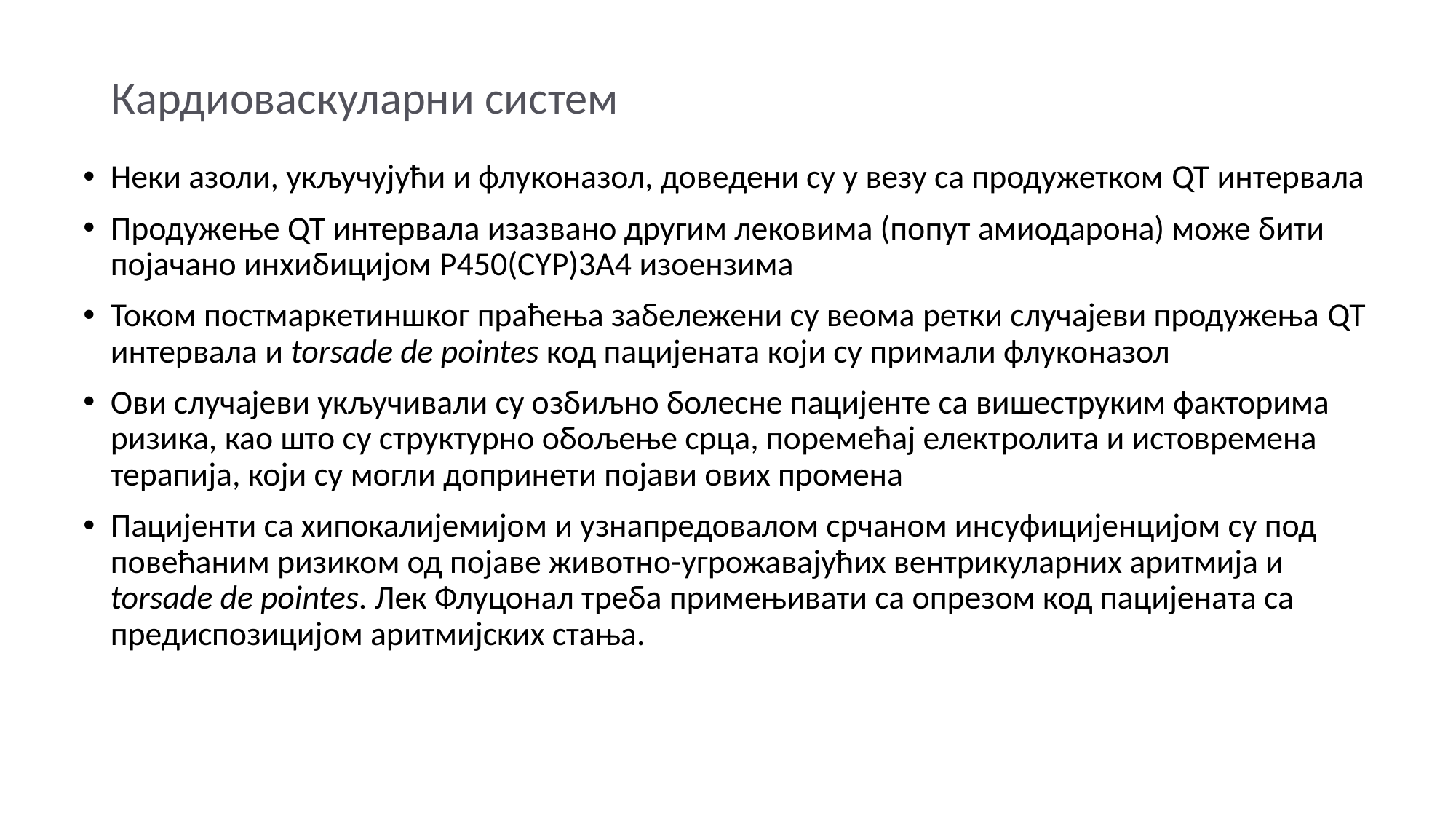

# Кардиоваскуларни систем
Неки азоли, укључујући и флуконазол, доведени су у везу са продужетком QT интервала
Продужење QT интервала изазвано другим лековима (попут амиодарона) може бити појачано инхибицијом P450(CYP)3A4 изоензима
Током постмаркетиншког праћења забележени су веома ретки случајеви продужења QT интервала и torsade de pointes код пацијената који су примали флуконазол
Ови случајеви укључивали су озбиљно болесне пацијенте са вишеструким факторима ризика, као што су структурно обољење срца, поремећај електролита и истовремена терапија, који су могли допринети појави ових промена
Пацијенти са хипокалијемијом и узнапредовалом срчаном инсуфицијенцијом су под повећаним ризиком од појаве животно-угрожавајућих вентрикуларних аритмија и torsade de pointes. Лек Флуцонал треба примењивати са опрезом код пацијената са предиспозицијом аритмијских стања.